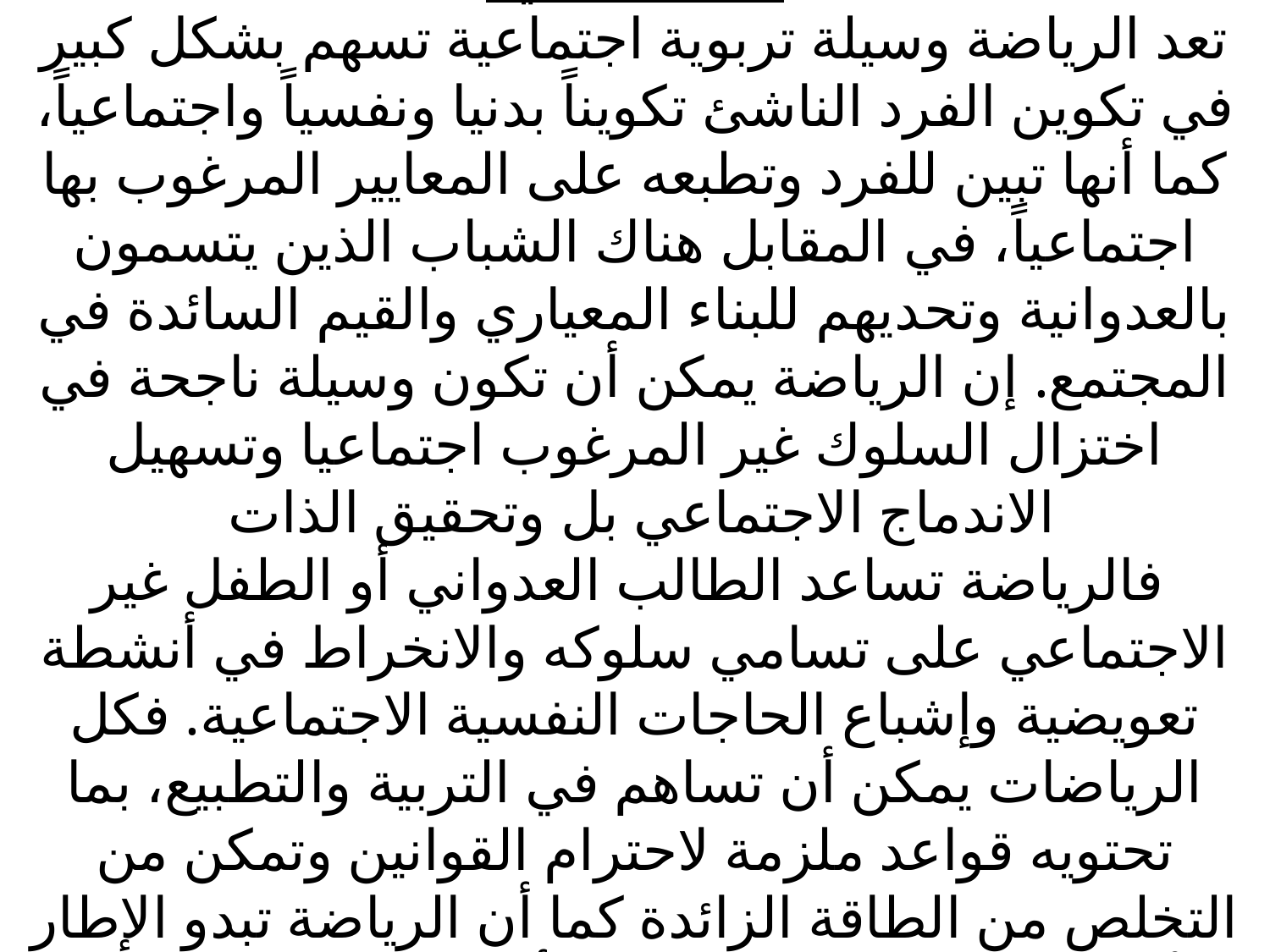

# دور الرياضة في الوقاية والعلاج من الانحراف الاجتماعي: تعد الرياضة وسيلة تربوية اجتماعية تسهم بشكل كبير في تكوين الفرد الناشئ تكويناً بدنيا ونفسياً واجتماعياً، كما أنها تبين للفرد وتطبعه على المعايير المرغوب بها اجتماعياً، في المقابل هناك الشباب الذين يتسمون بالعدوانية وتحديهم للبناء المعياري والقيم السائدة في المجتمع. إن الرياضة يمكن أن تكون وسيلة ناجحة في اختزال السلوك غير المرغوب اجتماعيا وتسهيل الاندماج الاجتماعي بل وتحقيق الذات فالرياضة تساعد الطالب العدواني أو الطفل غير الاجتماعي على تسامي سلوكه والانخراط في أنشطة تعويضية وإشباع الحاجات النفسية الاجتماعية. فكل الرياضات يمكن أن تساهم في التربية والتطبيع، بما تحتويه قواعد ملزمة لاحترام القوانين وتمكن من التخلص من الطاقة الزائدة كما أن الرياضة تبدو الإطار الأمثل لتجنب جماعات السوء أو استهلاك المخدرات.